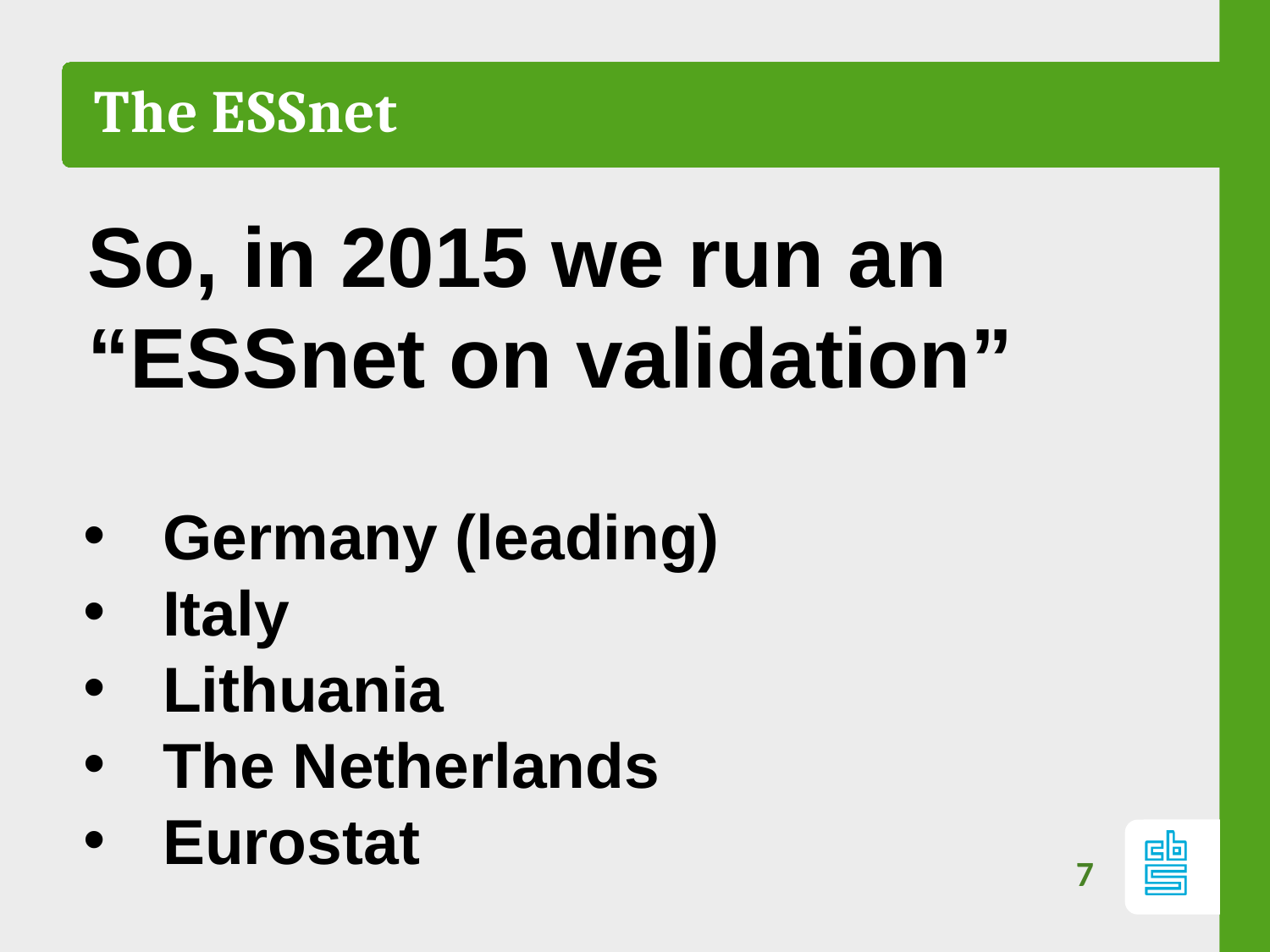

# The ESSnet
So, in 2015 we run an
“ESSnet on validation”

Germany (leading)
Italy
Lithuania
The Netherlands
Eurostat
7